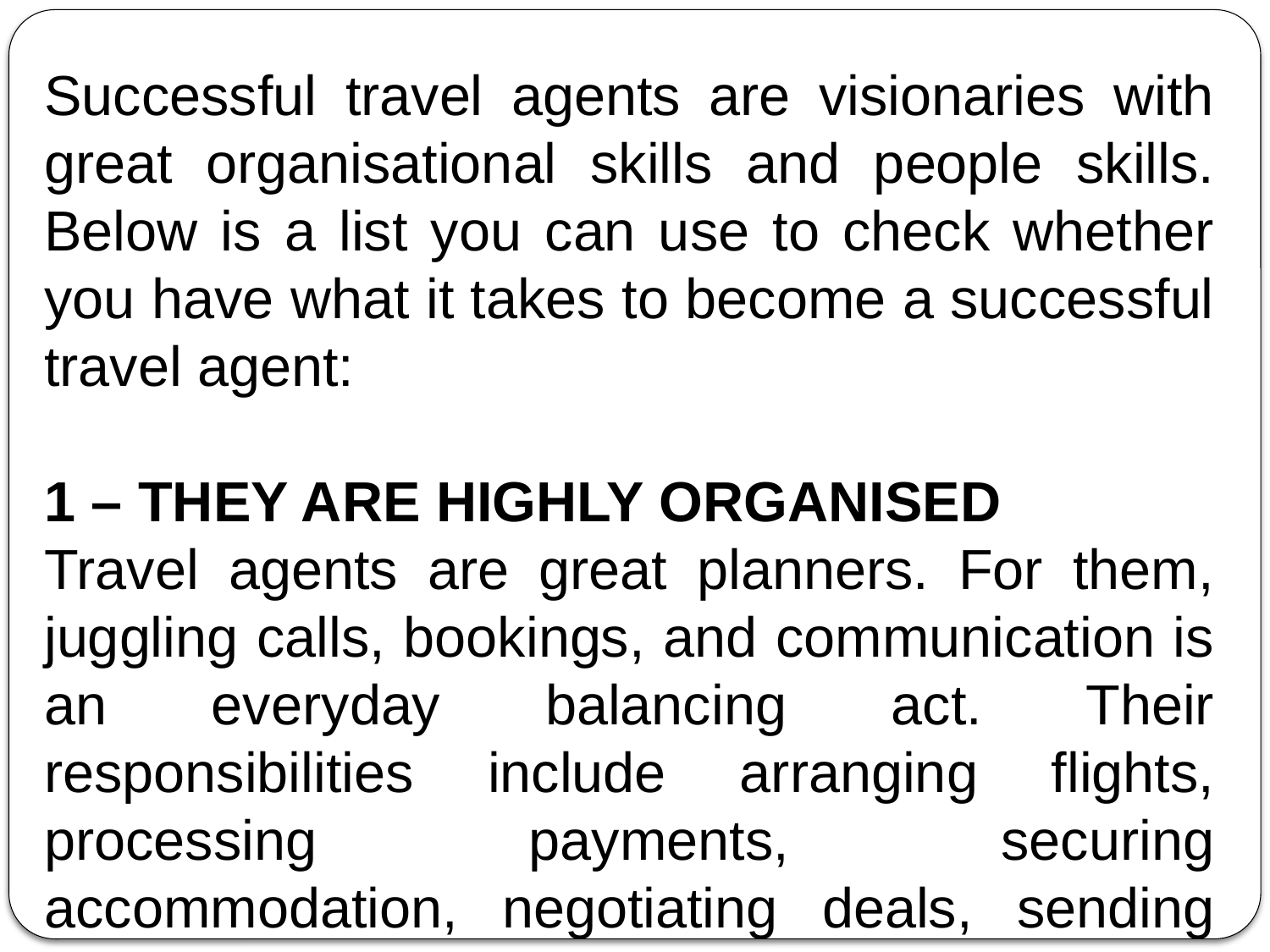

Successful travel agents are visionaries with great organisational skills and people skills. Below is a list you can use to check whether you have what it takes to become a successful travel agent:

1 – THEY ARE HIGHLY ORGANISED
Travel agents are great planners. For them, juggling calls, bookings, and communication is an everyday balancing act. Their responsibilities include arranging flights, processing payments, securing accommodation, negotiating deals, sending tickets, and advising clients. Needless to say, travel agents must be able to multitask.